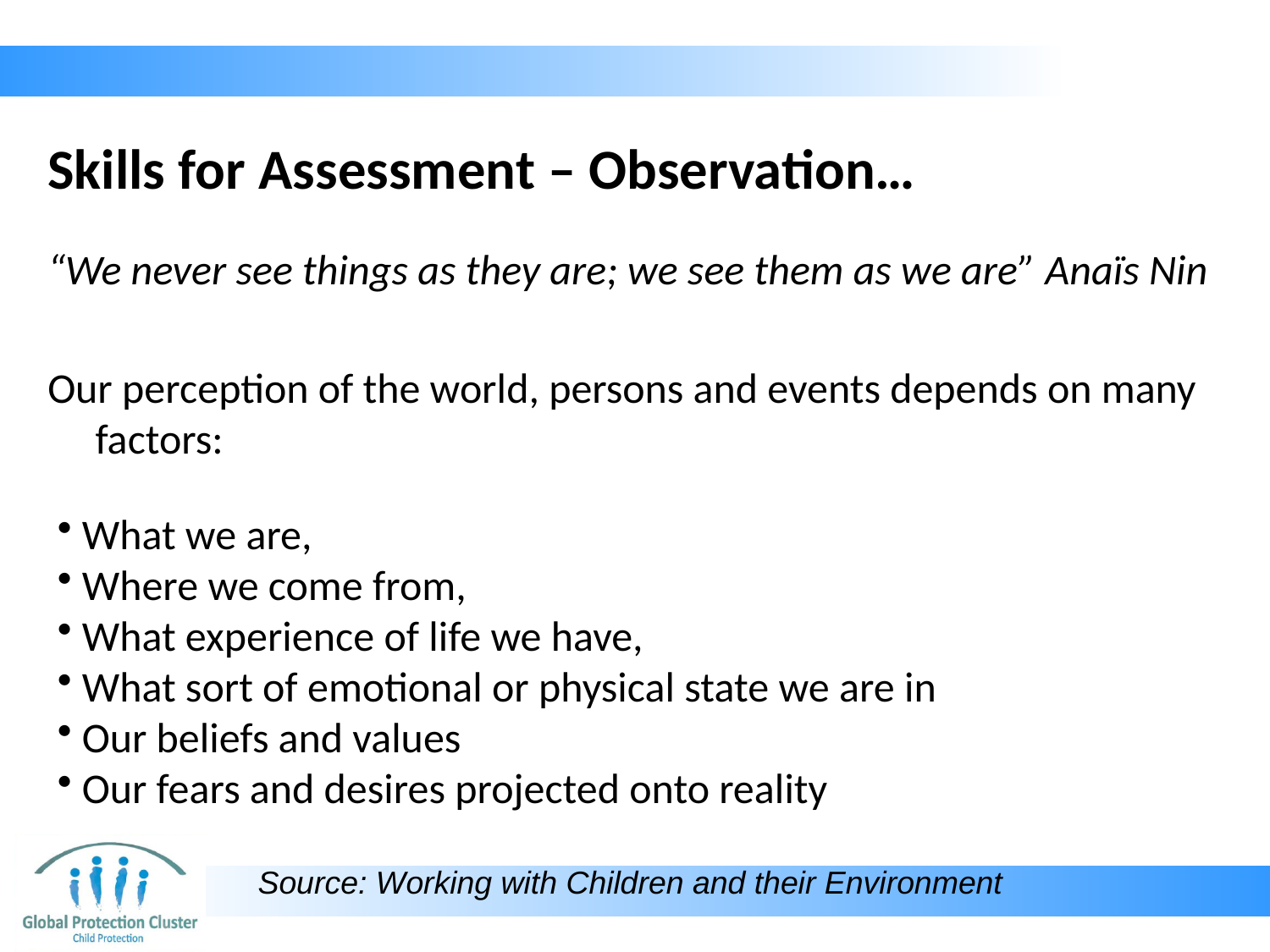

# Skills for Assessment – Observation…
“We never see things as they are; we see them as we are” Anaïs Nin

Our perception of the world, persons and events depends on many factors:

 What we are,
 Where we come from,
 What experience of life we have,
 What sort of emotional or physical state we are in
 Our beliefs and values
 Our fears and desires projected onto reality

Source: Working with Children and their Environment